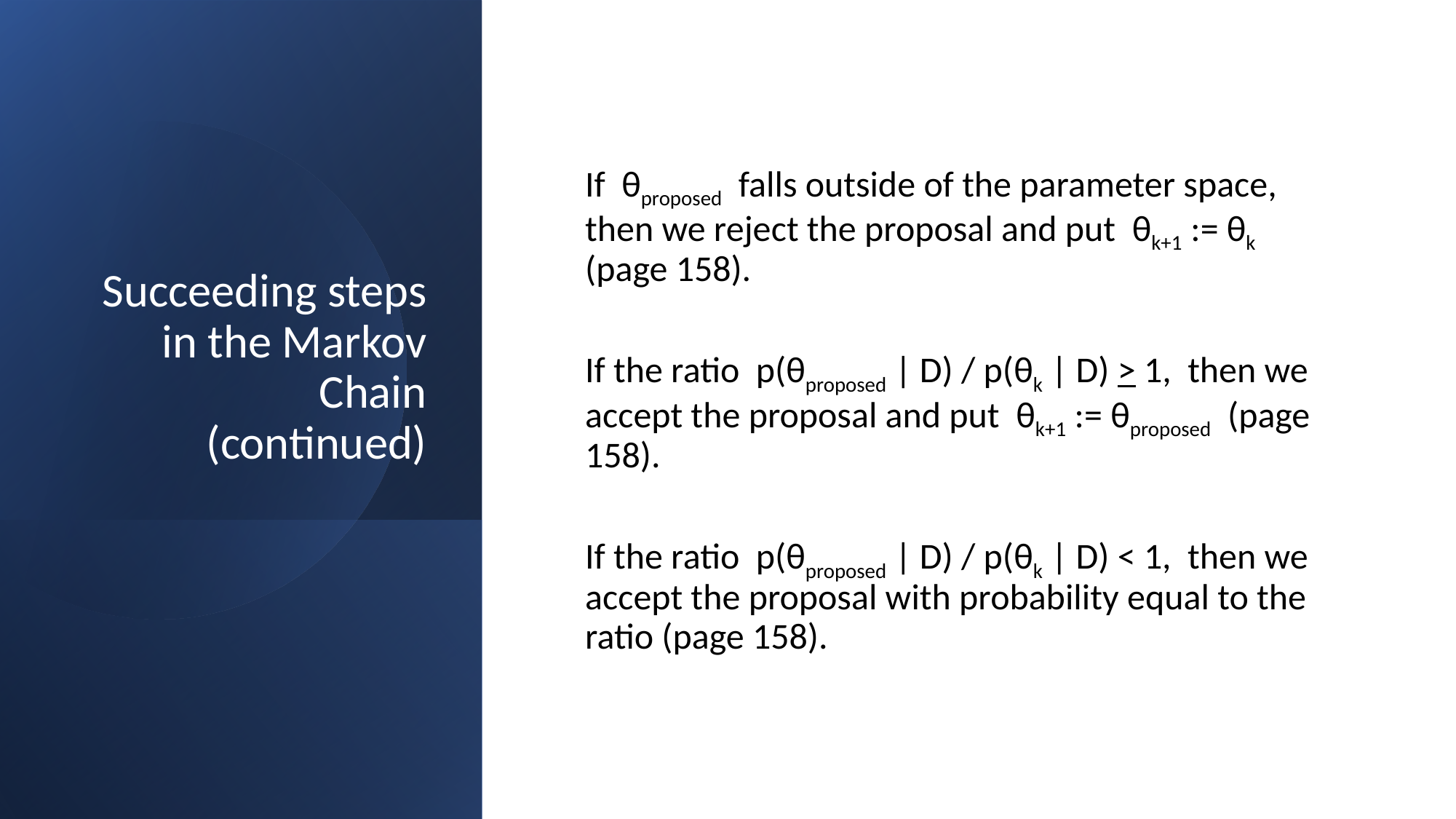

# Succeeding steps in the Markov Chain (continued)
If  θproposed  falls outside of the parameter space, then we reject the proposal and put  θk+1 := θk  (page 158).

If the ratio  p(θproposed | D) / p(θk | D) > 1,  then we accept the proposal and put  θk+1 := θproposed  (page 158).

If the ratio  p(θproposed | D) / p(θk | D) < 1,  then we accept the proposal with probability equal to the ratio (page 158).